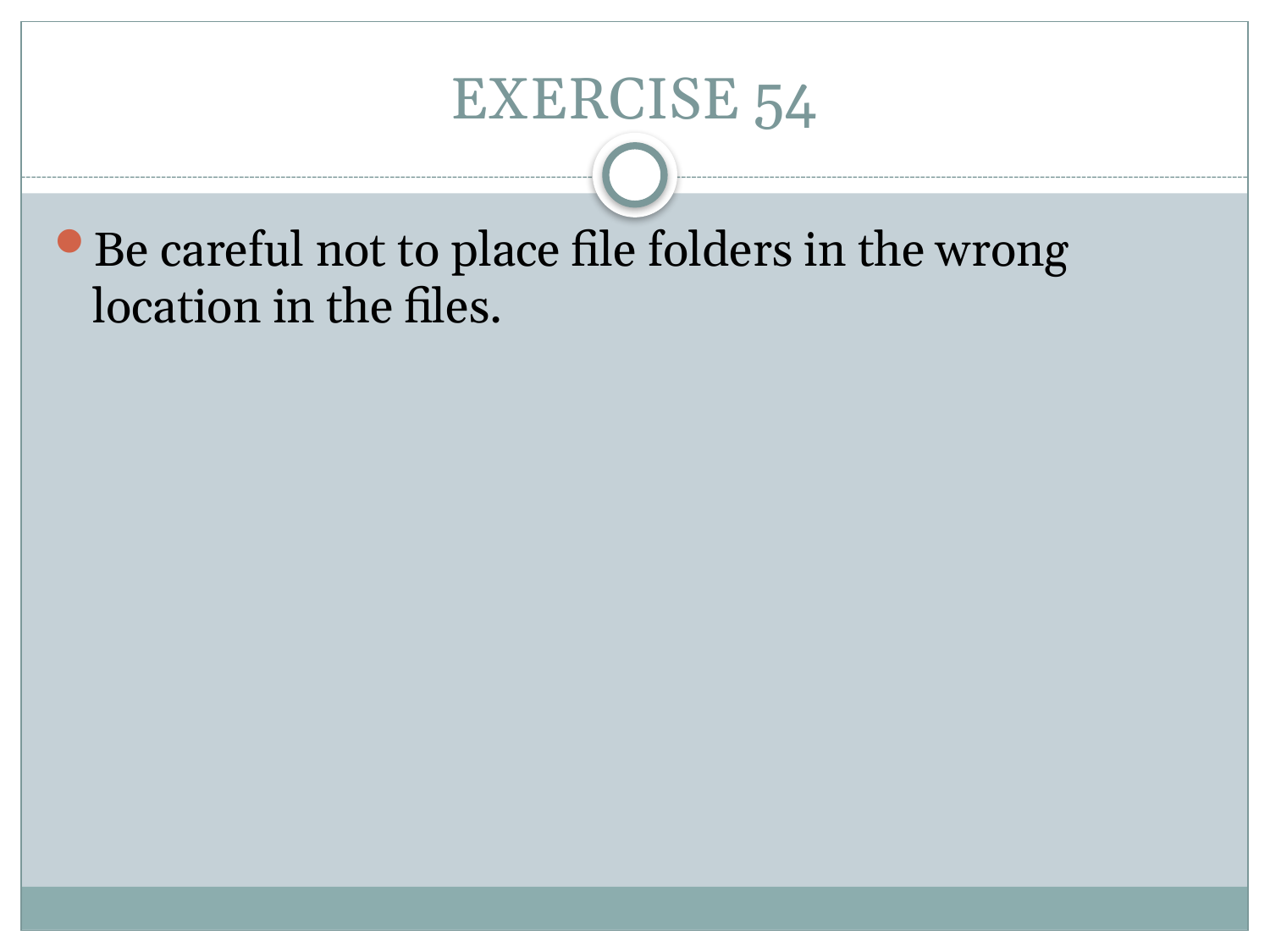

# EXERCISE 54
Be careful not to place file folders in the wrong location in the files.